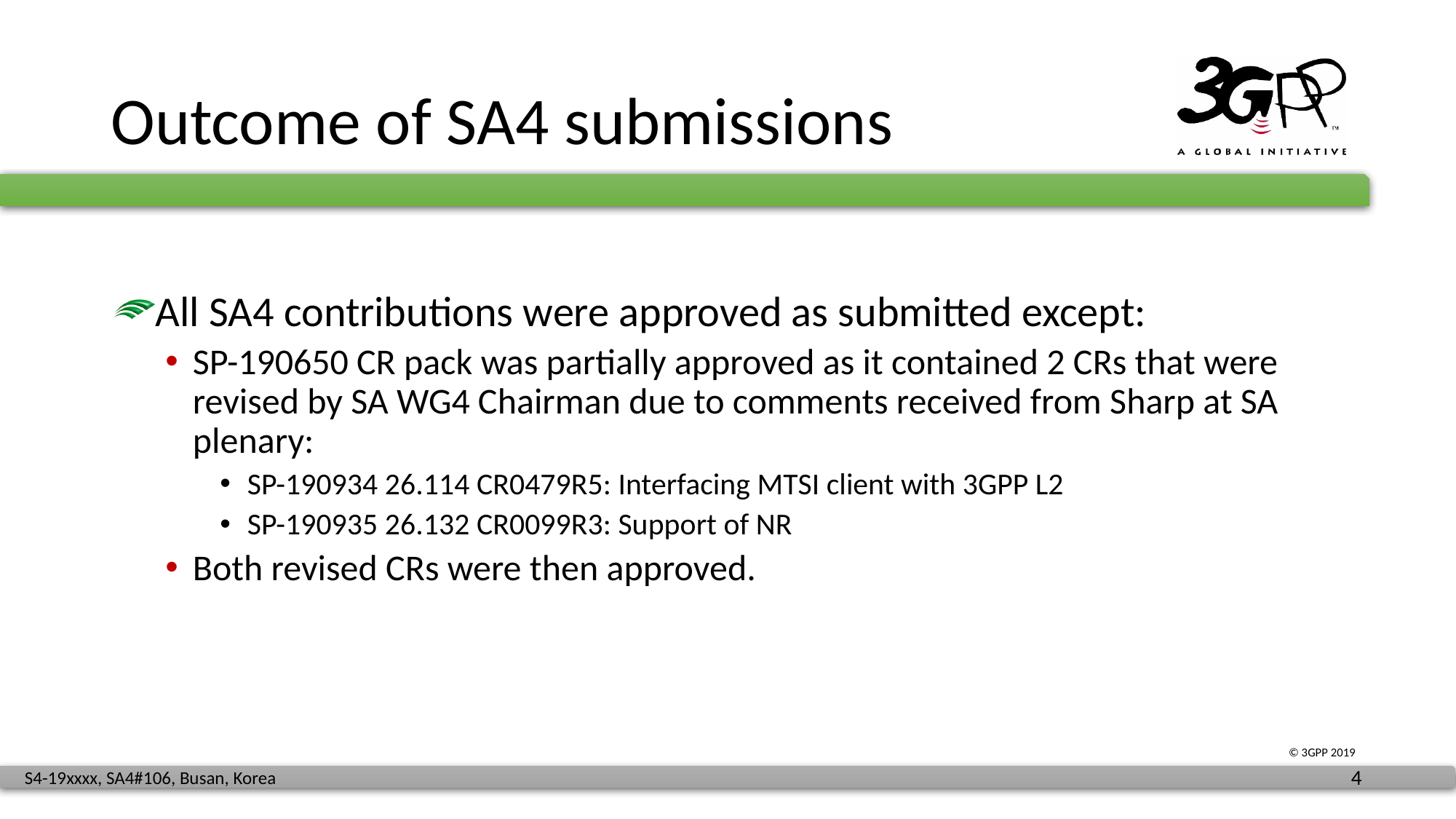

# Outcome of SA4 submissions

All SA4 contributions were approved as submitted except:
SP-190650 CR pack was partially approved as it contained 2 CRs that were revised by SA WG4 Chairman due to comments received from Sharp at SA plenary:
SP-190934 26.114 CR0479R5: Interfacing MTSI client with 3GPP L2
SP-190935 26.132 CR0099R3: Support of NR
Both revised CRs were then approved.